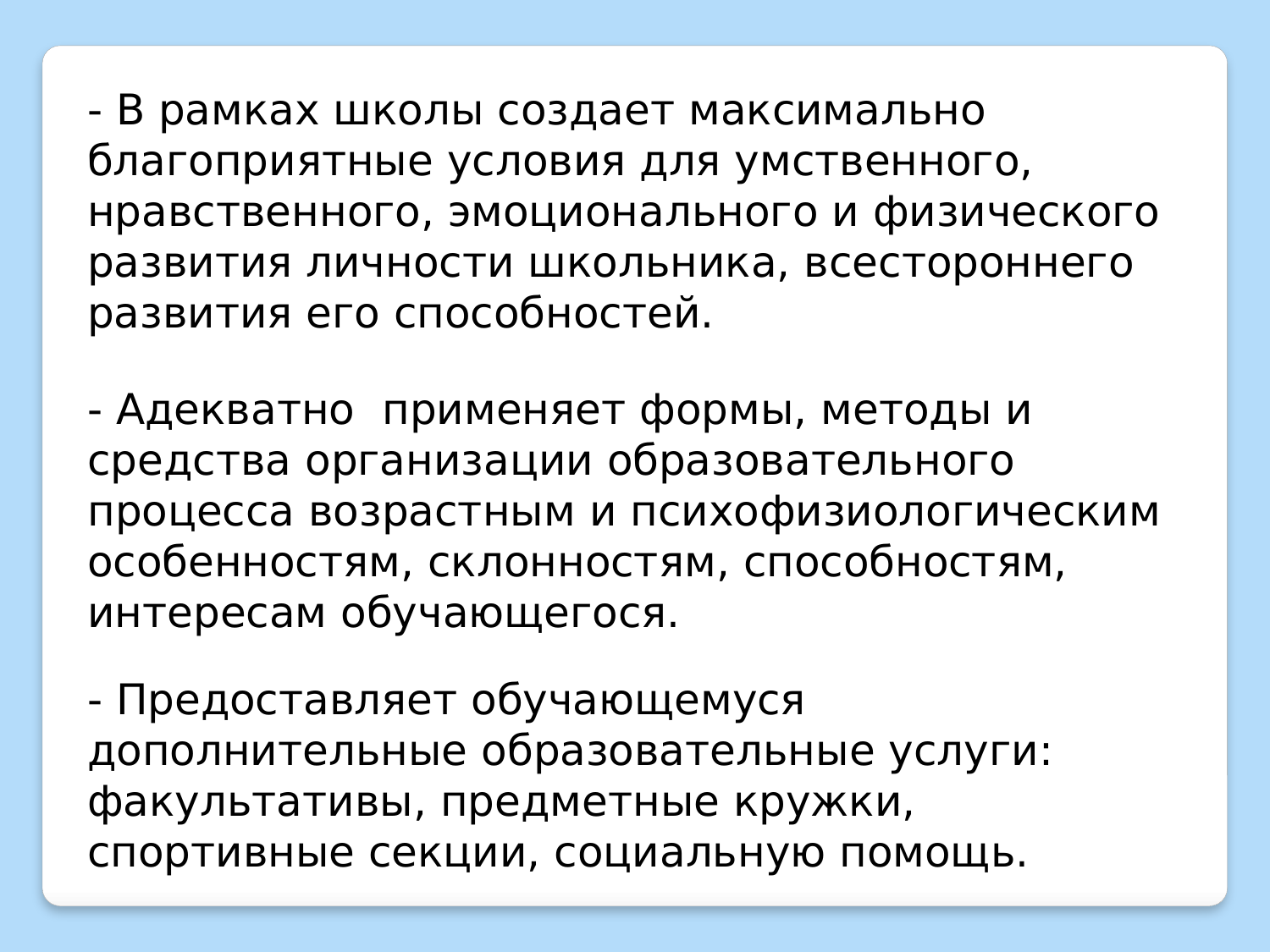

- В рамках школы создает максимально благоприятные условия для умственного, нравственного, эмоционального и физического развития личности школьника, всестороннего развития его способностей.
- Адекватно  применяет формы, методы и средства организации образовательного процесса возрастным и психофизиологическим особенностям, склонностям, способностям, интересам обучающегося.
- Предоставляет обучающемуся дополнительные образовательные услуги: факультативы, предметные кружки, спортивные секции, социальную помощь.